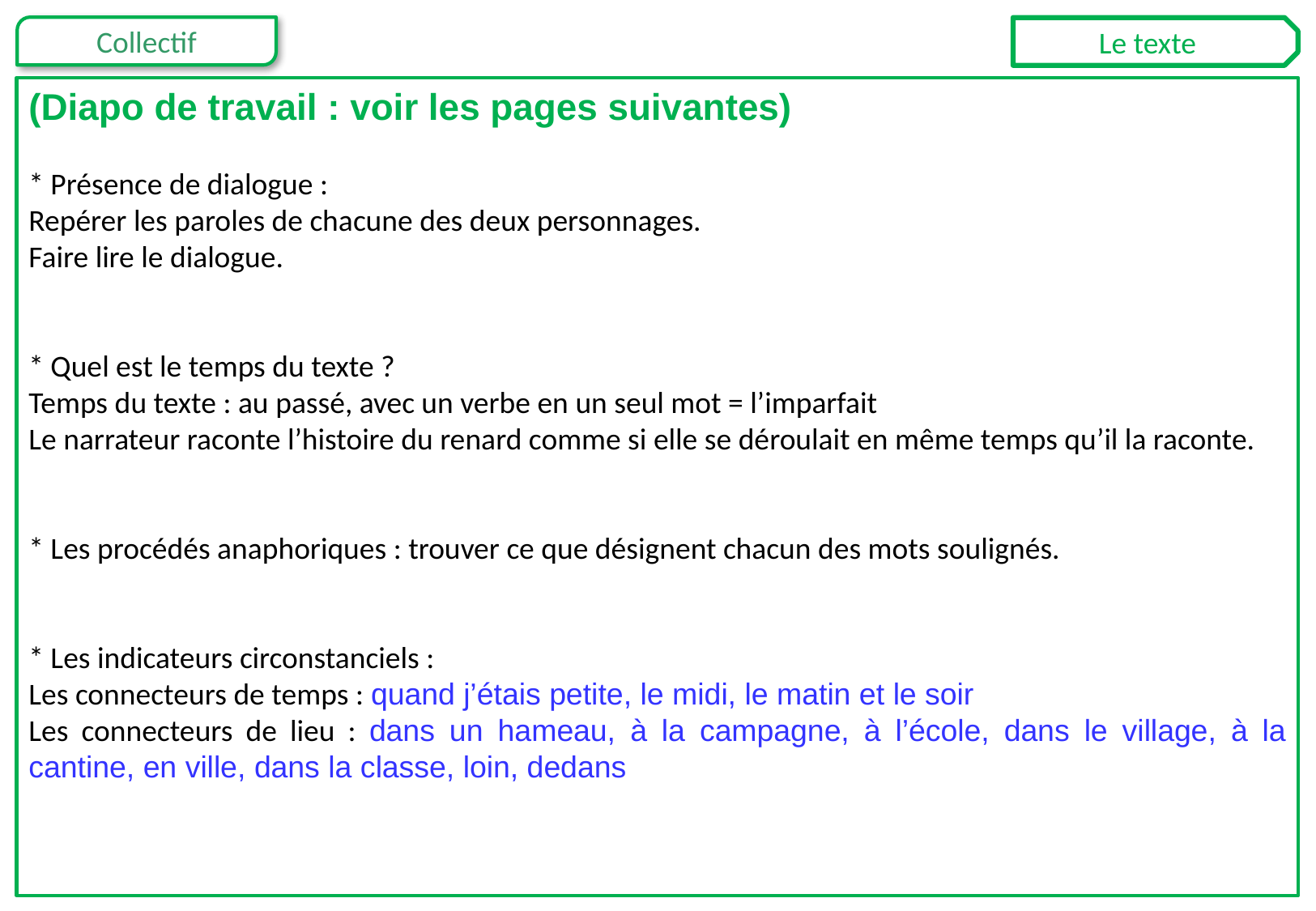

Le texte
(Diapo de travail : voir les pages suivantes)

* Présence de dialogue :
Repérer les paroles de chacune des deux personnages.
Faire lire le dialogue.

* Quel est le temps du texte ?
Temps du texte : au passé, avec un verbe en un seul mot = l’imparfait
Le narrateur raconte l’histoire du renard comme si elle se déroulait en même temps qu’il la raconte.

* Les procédés anaphoriques : trouver ce que désignent chacun des mots soulignés.

* Les indicateurs circonstanciels :
Les connecteurs de temps : quand j’étais petite, le midi, le matin et le soir
Les connecteurs de lieu : dans un hameau, à la campagne, à l’école, dans le village, à la cantine, en ville, dans la classe, loin, dedans